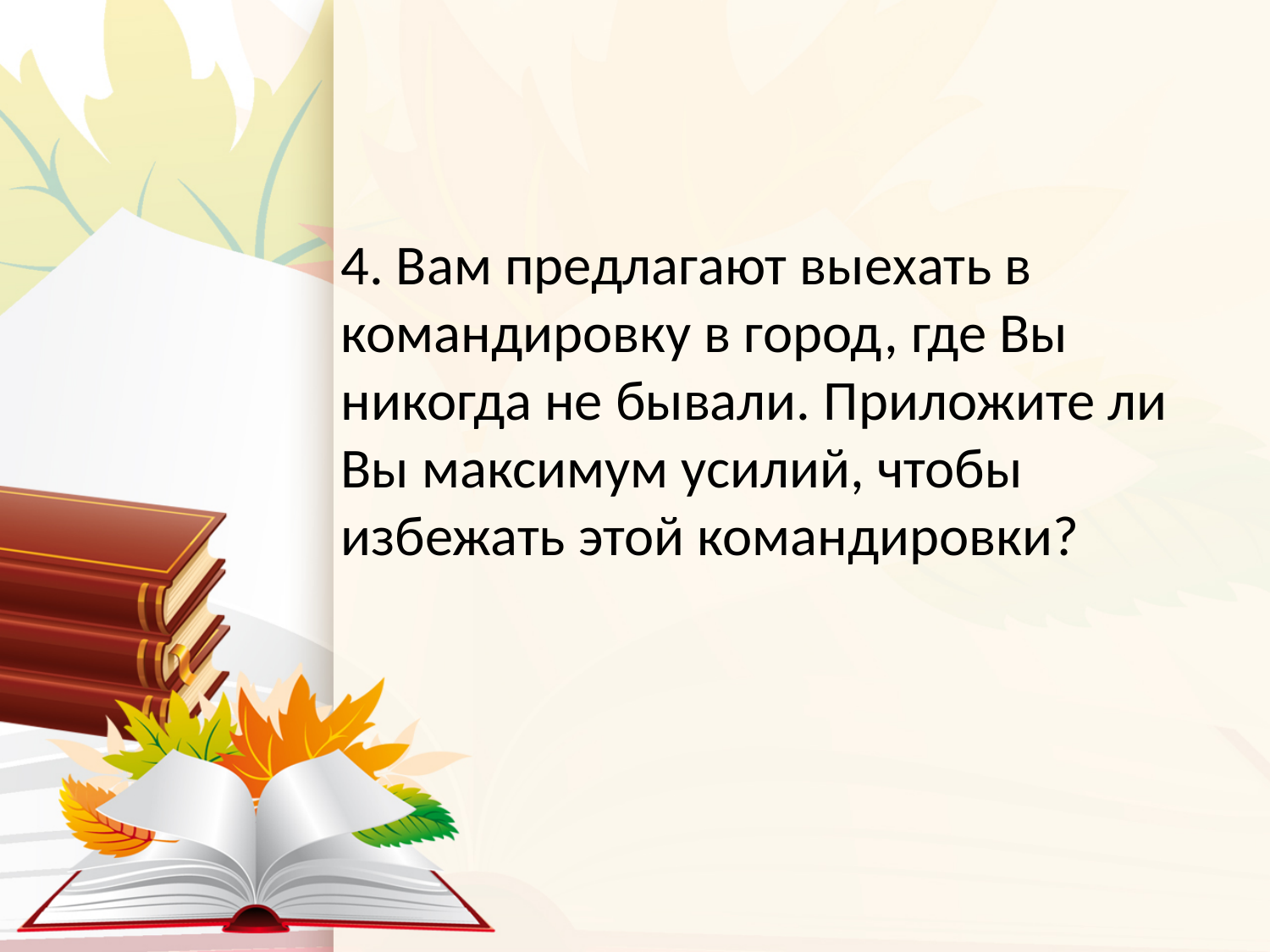

4. Вам предлагают выехать в командировку в город, где Вы никогда не бывали. Приложите ли Вы максимум усилий, чтобы избежать этой командировки?